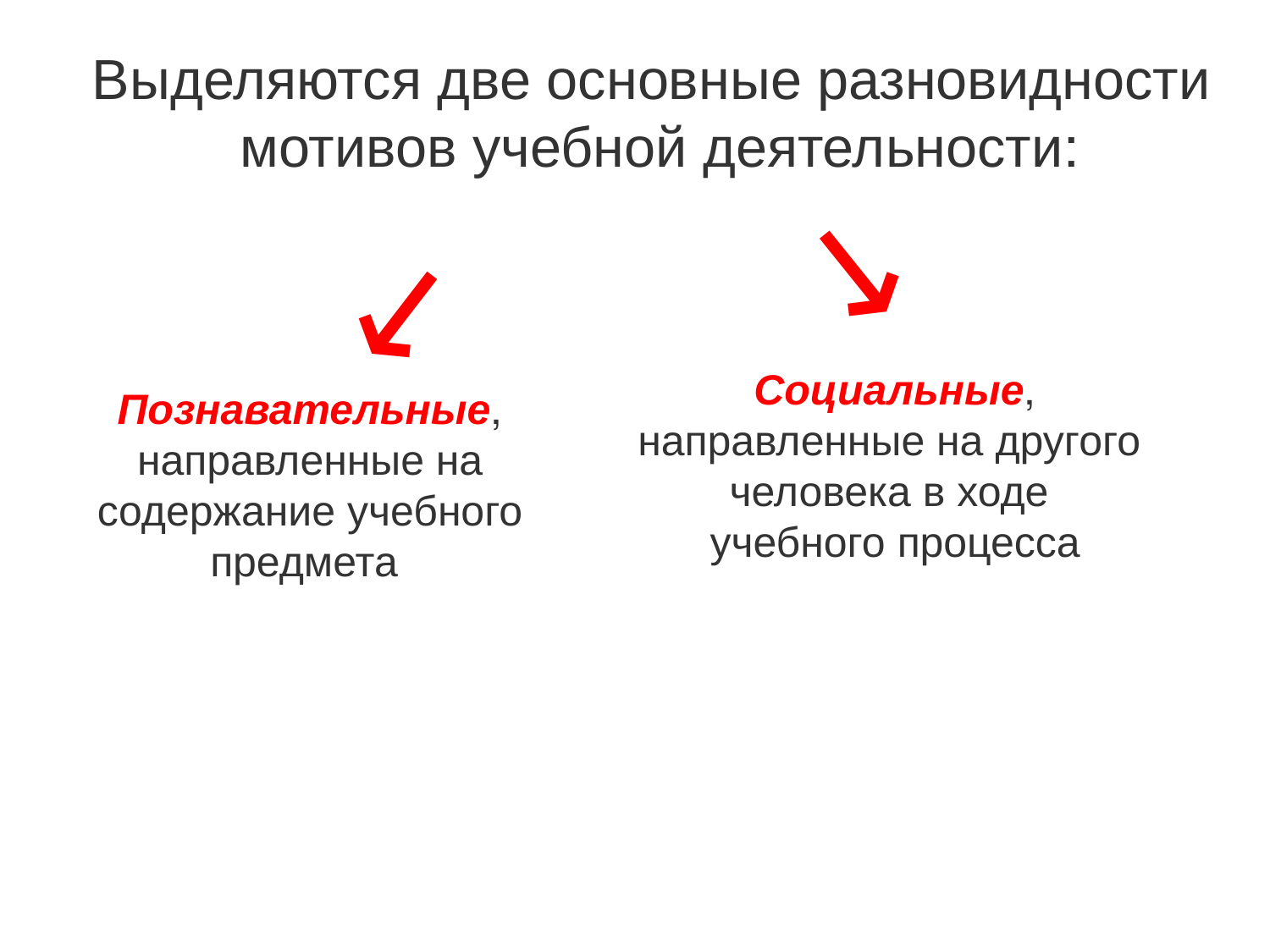

Выделяются две основные разновидности
мотивов учебной деятельности:
↓
↓
Социальные,
направленные на другого
человека в ходе
учебного процесса
Познавательные,
 направленные на
содержание учебного предмета